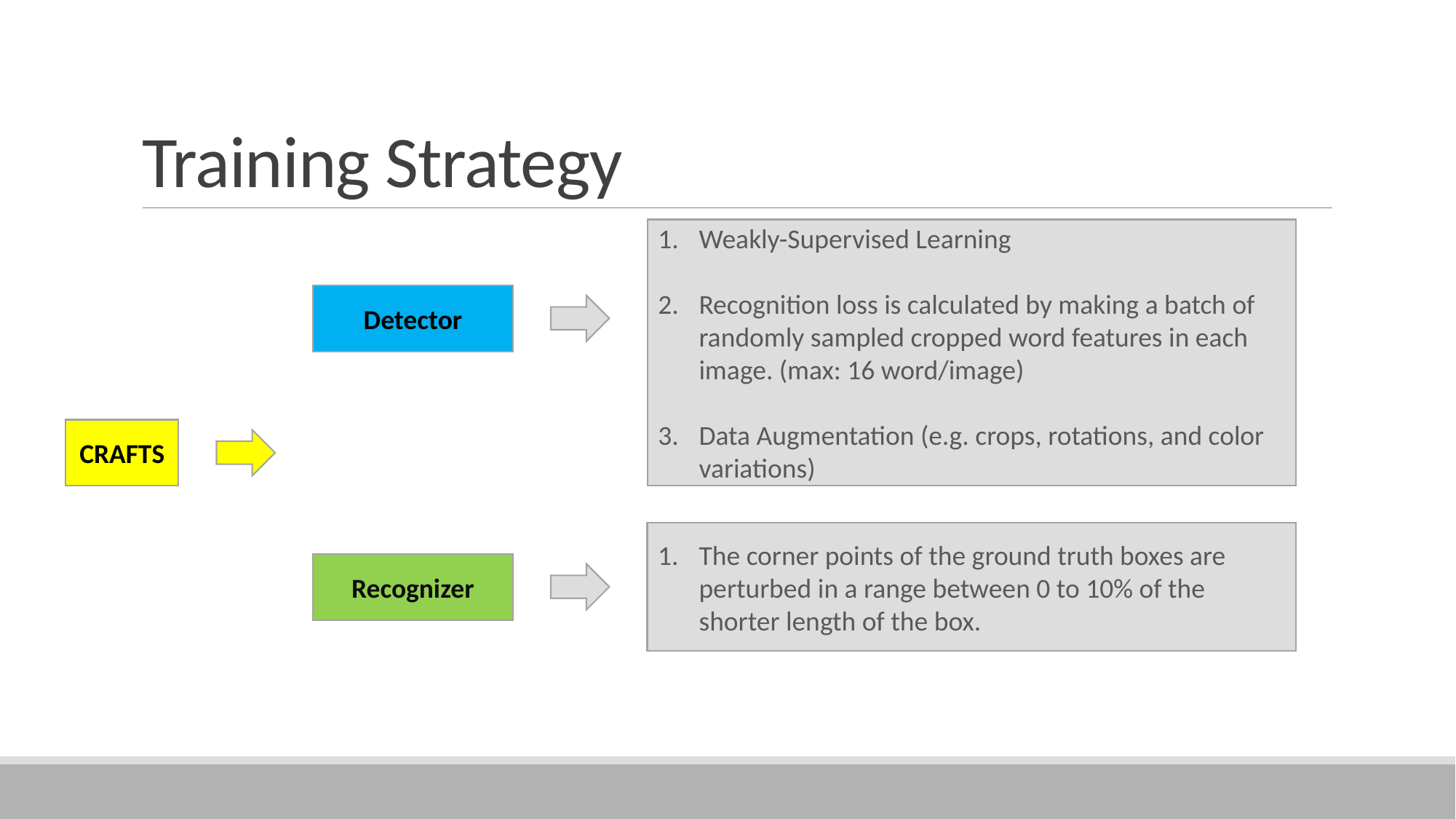

# Training Strategy
Weakly-Supervised Learning

Recognition loss is calculated by making a batch of randomly sampled cropped word features in each  image. (max: 16 word/image)

Data Augmentation (e.g. crops, rotations, and color variations)
Detector

CRAFTS

The corner points of the ground truth boxes are perturbed in a range between 0 to 10% of the shorter length of the box.
Recognizer